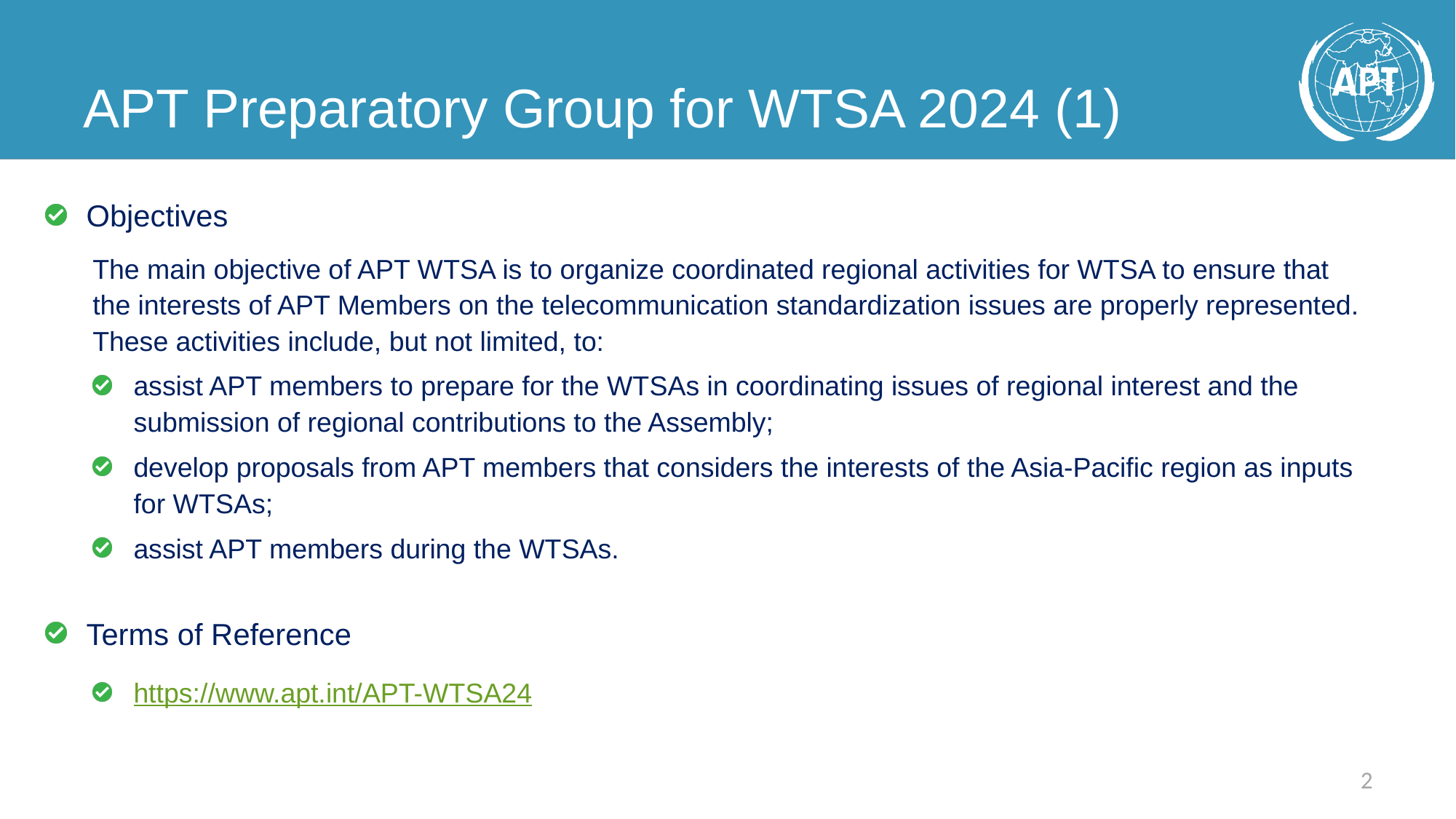

# APT Preparatory Group for WTSA 2024 (1)
Objectives
The main objective of APT WTSA is to organize coordinated regional activities for WTSA to ensure that the interests of APT Members on the telecommunication standardization issues are properly represented. These activities include, but not limited, to:
assist APT members to prepare for the WTSAs in coordinating issues of regional interest and the submission of regional contributions to the Assembly;
develop proposals from APT members that considers the interests of the Asia-Pacific region as inputs for WTSAs;
assist APT members during the WTSAs.
Terms of Reference
https://www.apt.int/APT-WTSA24